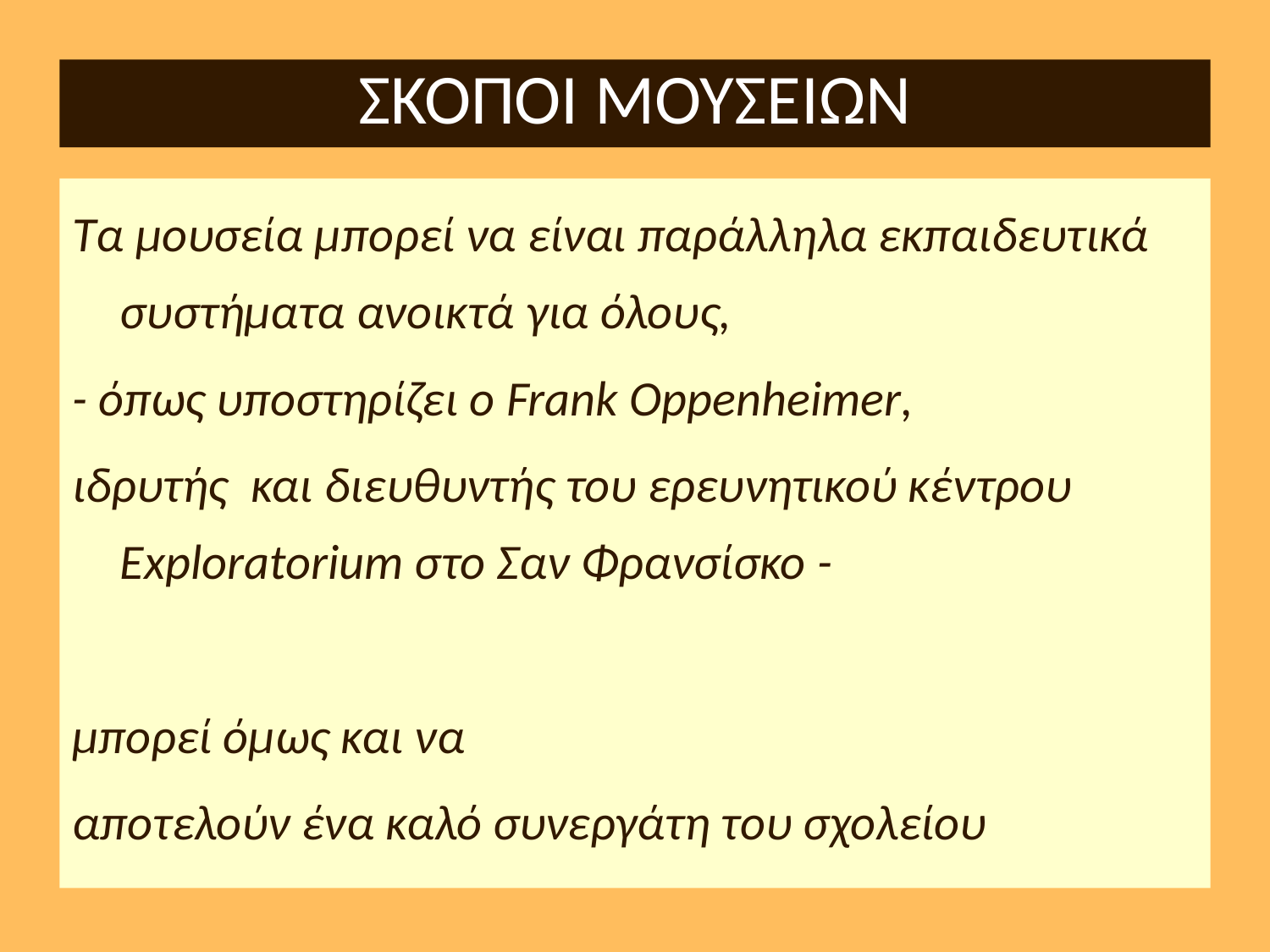

# ΣΚΟΠΟΙ ΜΟΥΣΕΙΩΝ
Τα μουσεία μπορεί να είναι παράλληλα εκπαιδευτικά συστήματα ανοικτά για όλους,
- όπως υποστηρίζει ο Frank Oppenheimer,
ιδρυτής  και διευθυντής του ερευνητικού κέντρου Exploratorium στο Σαν Φρανσίσκο -

μπορεί όμως και να
αποτελούν ένα καλό συνεργάτη του σχολείου